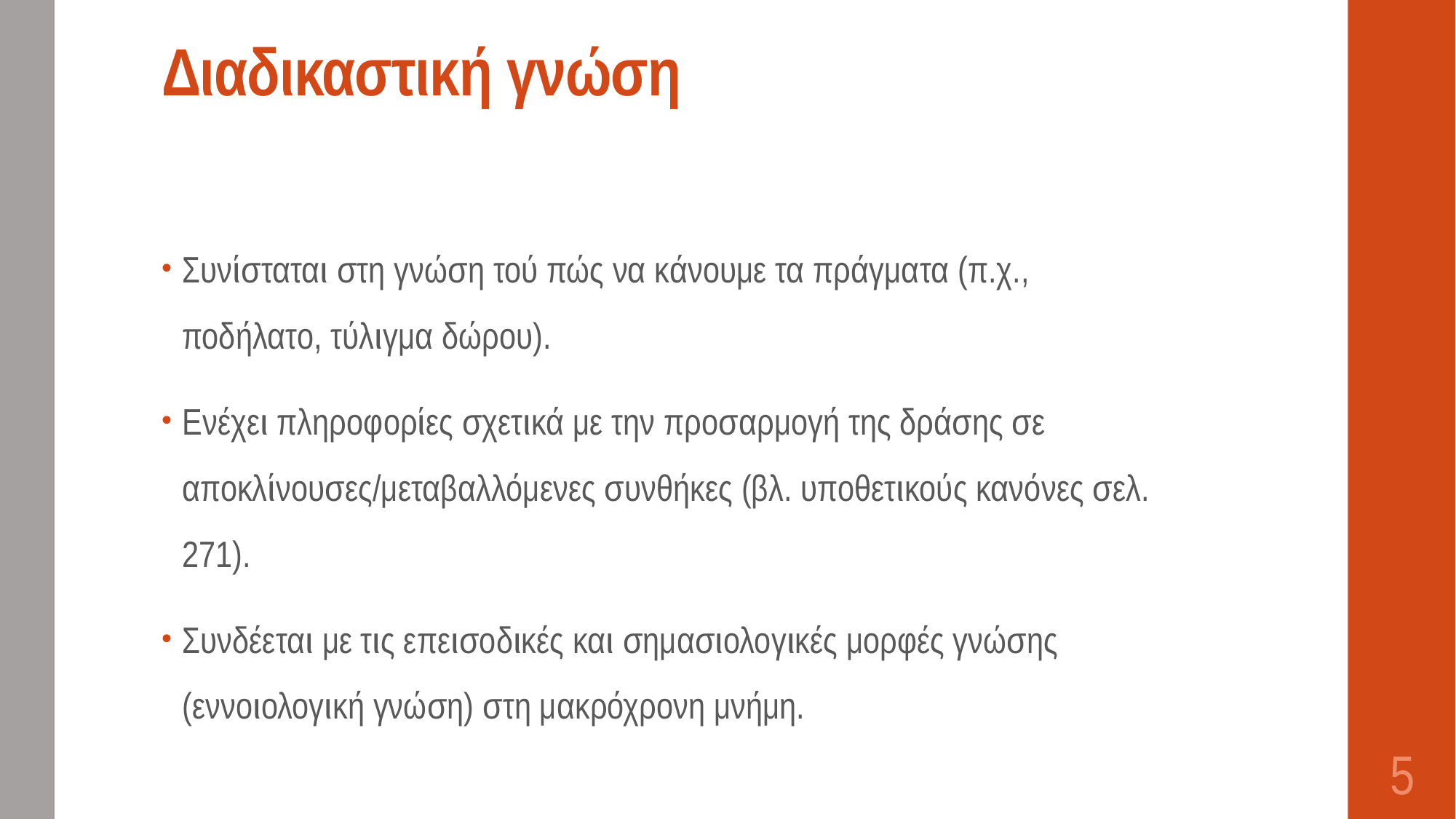

# Διαδικαστική γνώση
Συνίσταται στη γνώση τού πώς να κάνουμε τα πράγματα (π.χ., ποδήλατο, τύλιγμα δώρου).
Ενέχει πληροφορίες σχετικά με την προσαρμογή της δράσης σε αποκλίνουσες/μεταβαλλόμενες συνθήκες (βλ. υποθετικούς κανόνες σελ. 271).
Συνδέεται με τις επεισοδικές και σημασιολογικές μορφές γνώσης (εννοιολογική γνώση) στη μακρόχρονη μνήμη.
5